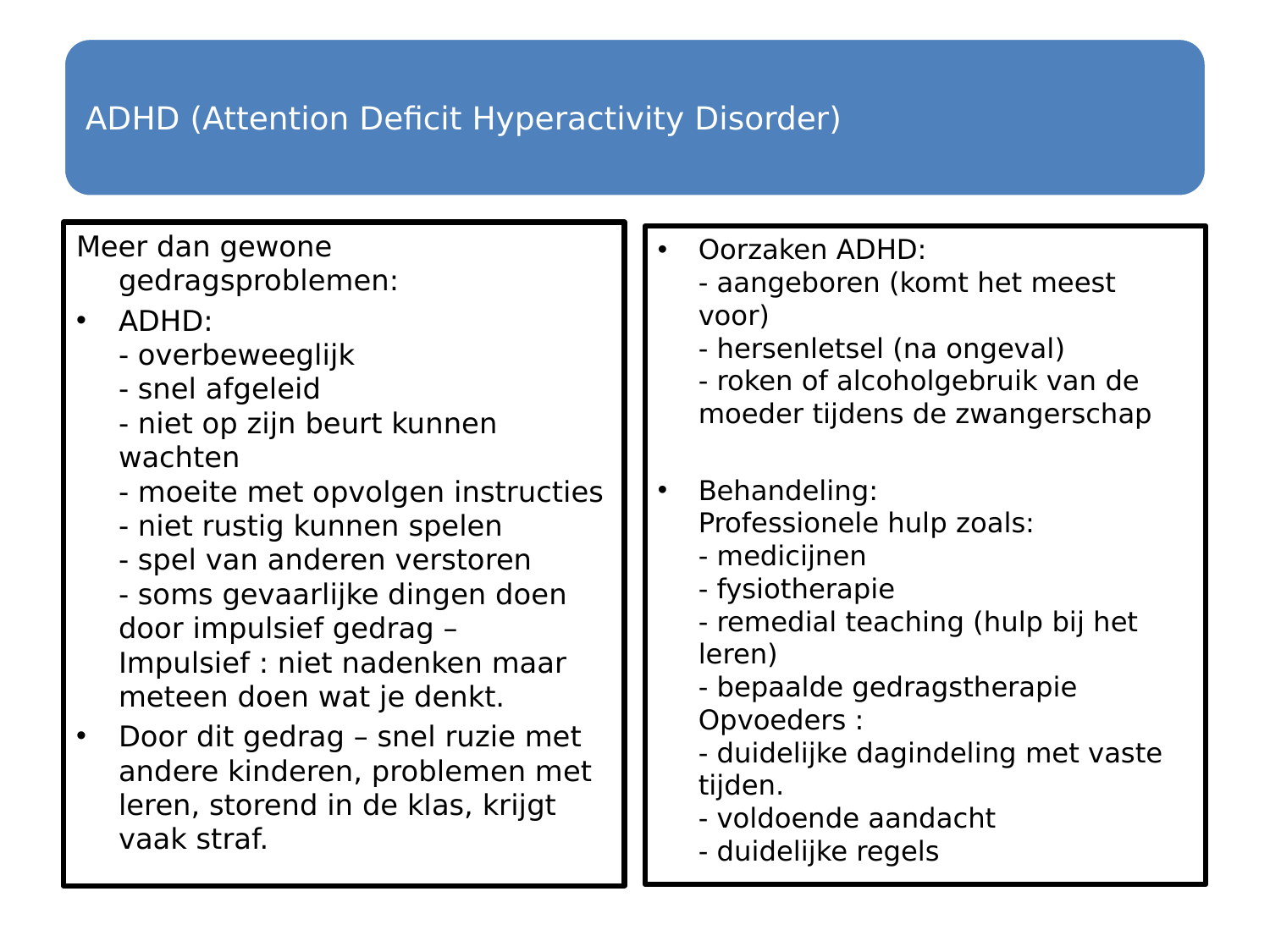

ADHD (Attention Deficit Hyperactivity Disorder)
Meer dan gewone gedragsproblemen:
ADHD:
- overbeweeglijk
- snel afgeleid
- niet op zijn beurt kunnen wachten
- moeite met opvolgen instructies
- niet rustig kunnen spelen
- spel van anderen verstoren
- soms gevaarlijke dingen doen door impulsief gedrag – Impulsief : niet nadenken maar meteen doen wat je denkt.
Door dit gedrag – snel ruzie met andere kinderen, problemen met leren, storend in de klas, krijgt vaak straf.

Oorzaken ADHD:
- aangeboren (komt het meest voor)
- hersenletsel (na ongeval)
- roken of alcoholgebruik van de moeder tijdens de zwangerschap

Behandeling:
Professionele hulp zoals:
- medicijnen
- fysiotherapie
- remedial teaching (hulp bij het leren)
- bepaalde gedragstherapie
Opvoeders :
- duidelijke dagindeling met vaste tijden.
- voldoende aandacht
- duidelijke regels